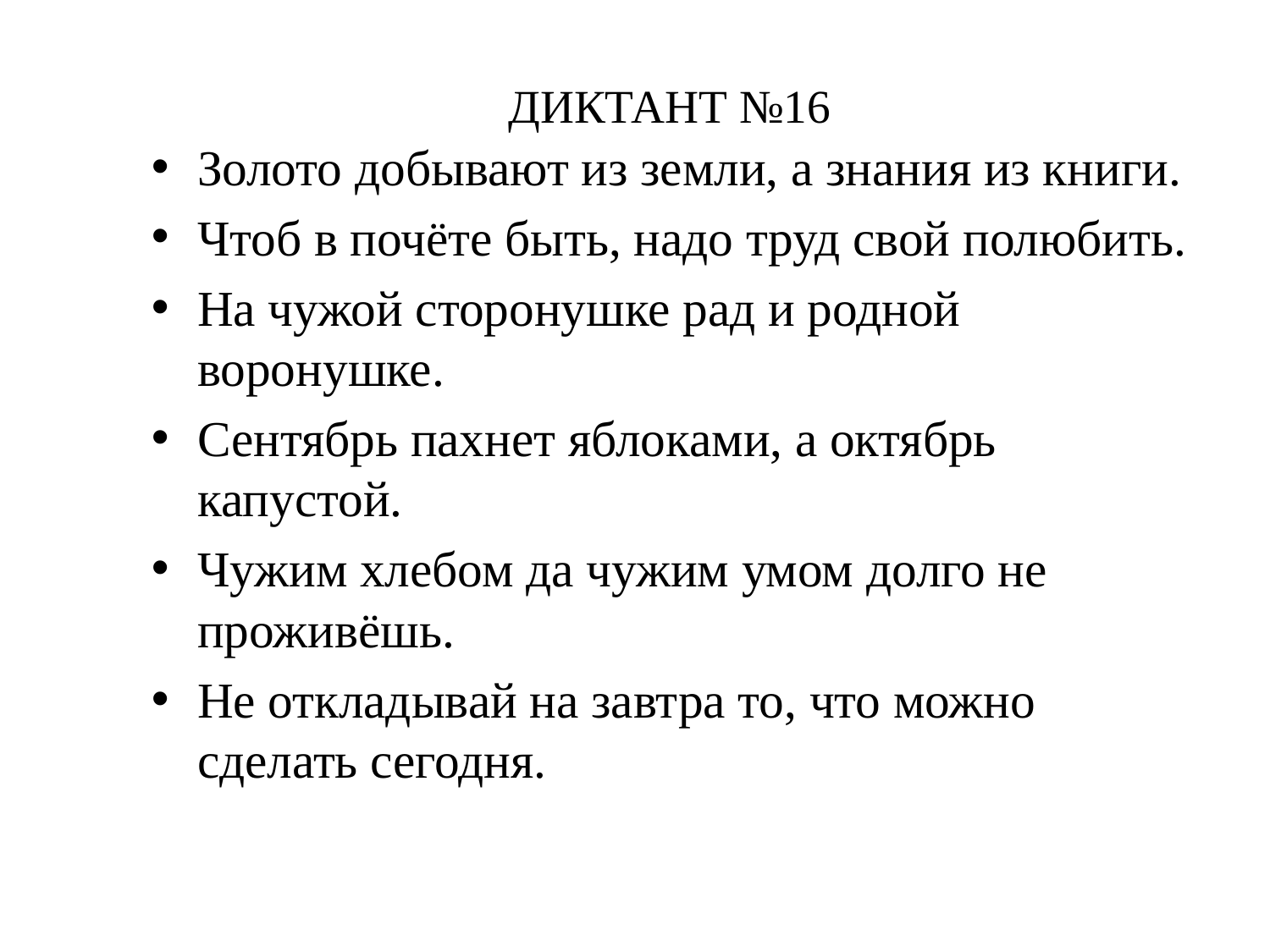

# ДИКТАНТ №16
Золото добывают из земли, а знания из книги.
Чтоб в почёте быть, надо труд свой полюбить.
На чужой сторонушке рад и родной воронушке.
Сентябрь пахнет яблоками, а октябрь капустой.
Чужим хлебом да чужим умом долго не проживёшь.
Не откладывай на завтра то, что можно сделать сегодня.